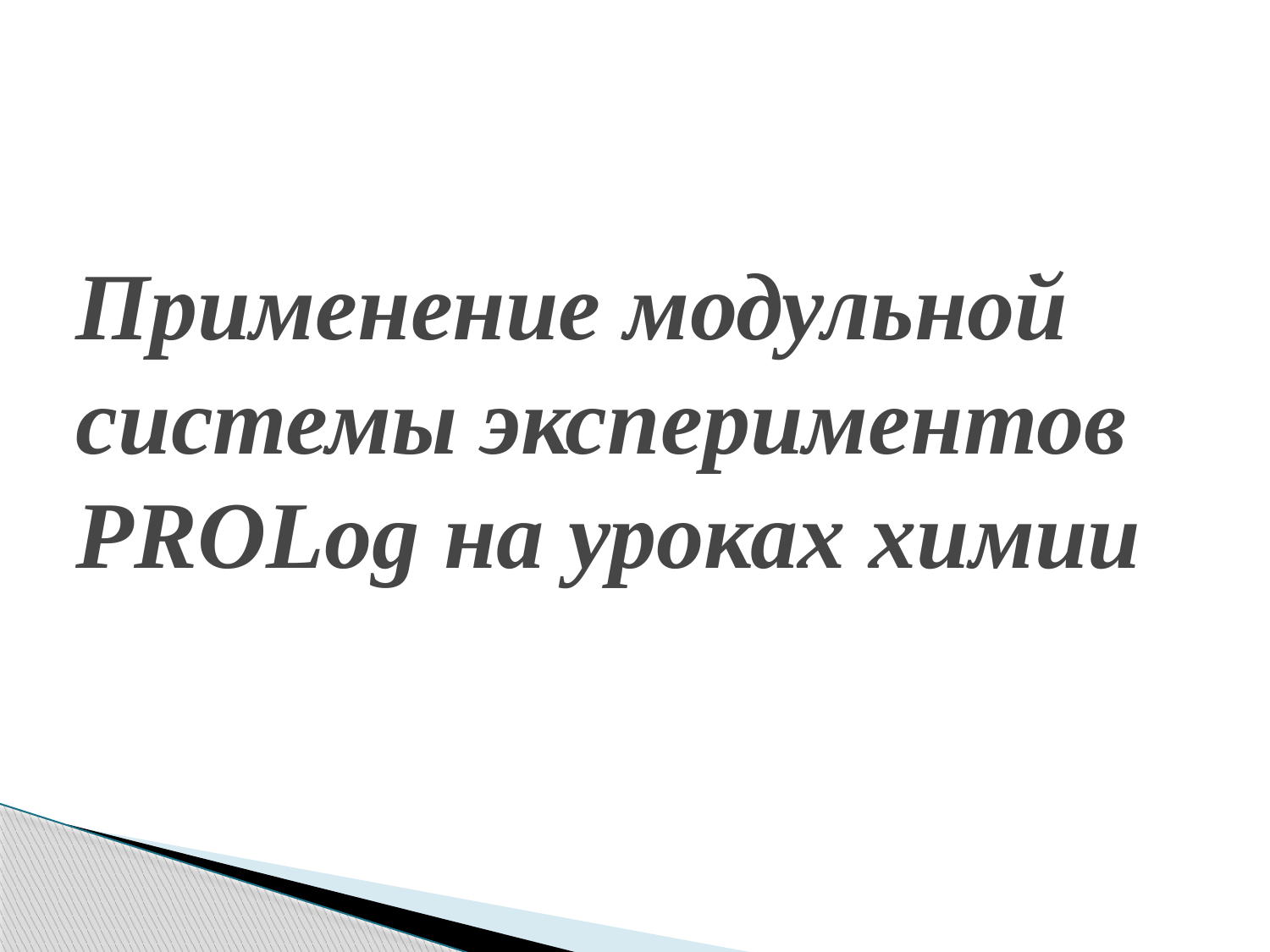

# Применение модульной системы экспериментов PROLog на уроках химии